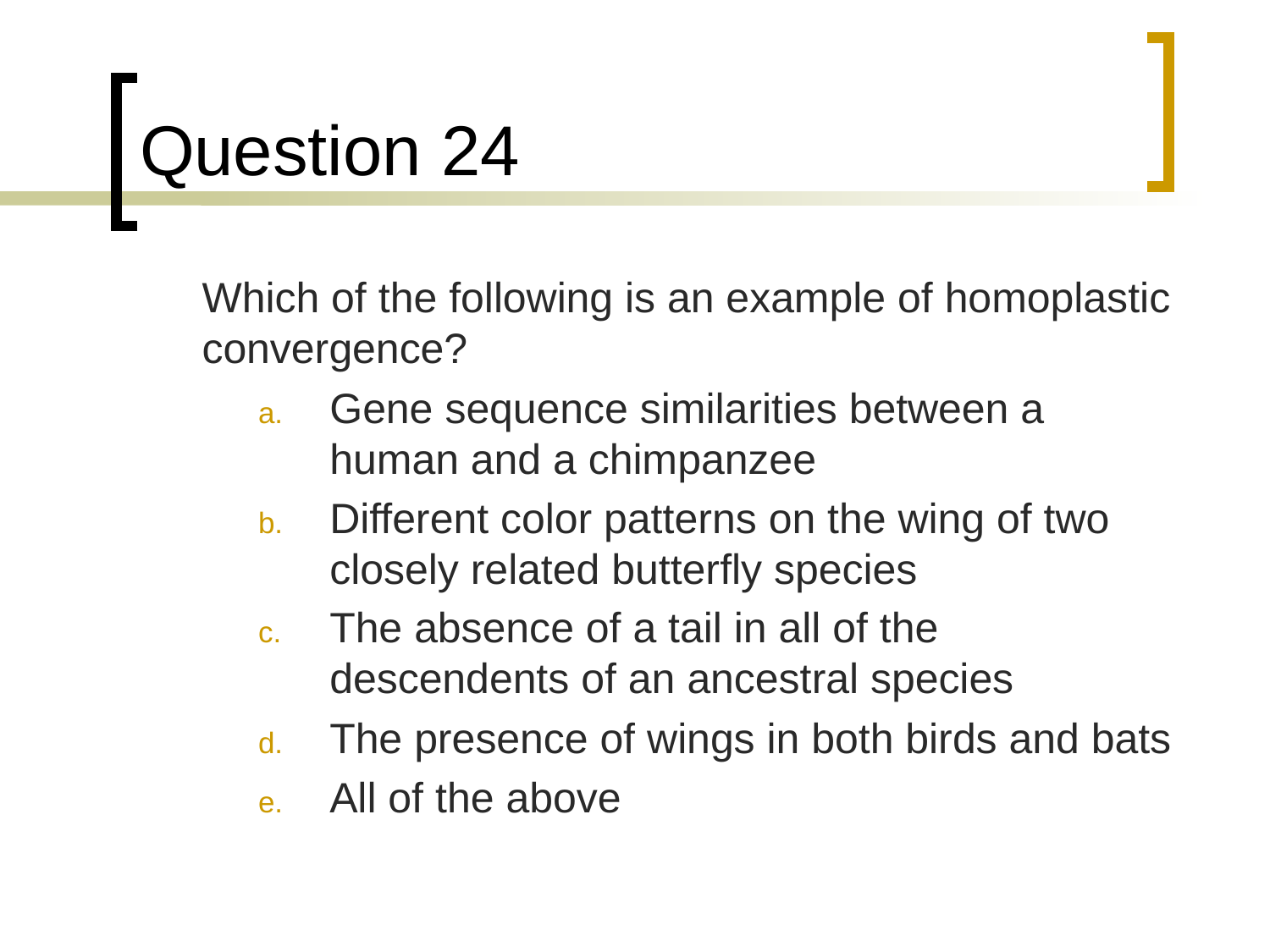

# Question 24
	Which of the following is an example of homoplastic convergence?
Gene sequence similarities between a human and a chimpanzee
Different color patterns on the wing of two closely related butterfly species
The absence of a tail in all of the descendents of an ancestral species
The presence of wings in both birds and bats
All of the above